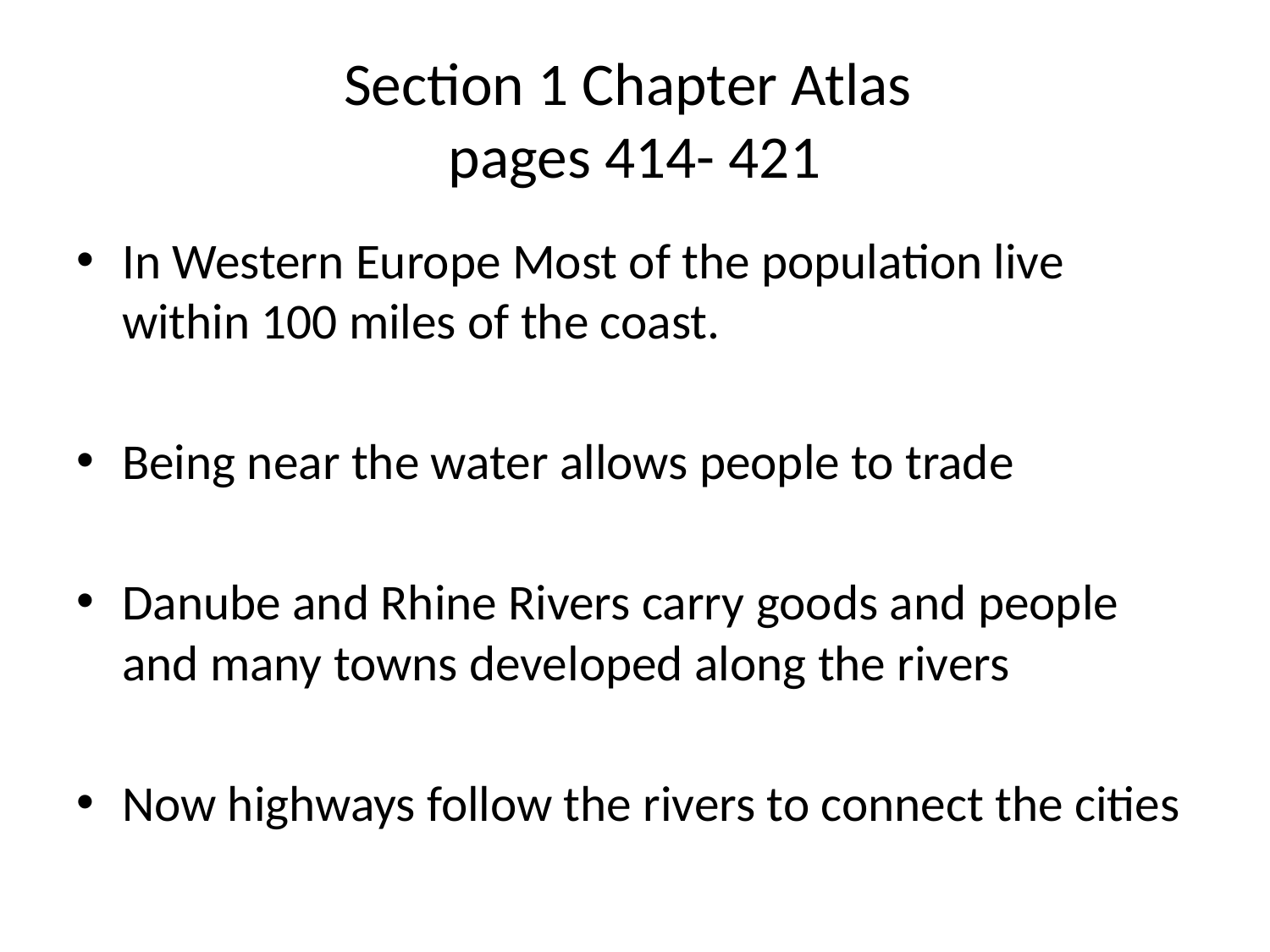

# Section 1 Chapter Atlas pages 414- 421
In Western Europe Most of the population live within 100 miles of the coast.

Being near the water allows people to trade

Danube and Rhine Rivers carry goods and people and many towns developed along the rivers

Now highways follow the rivers to connect the cities